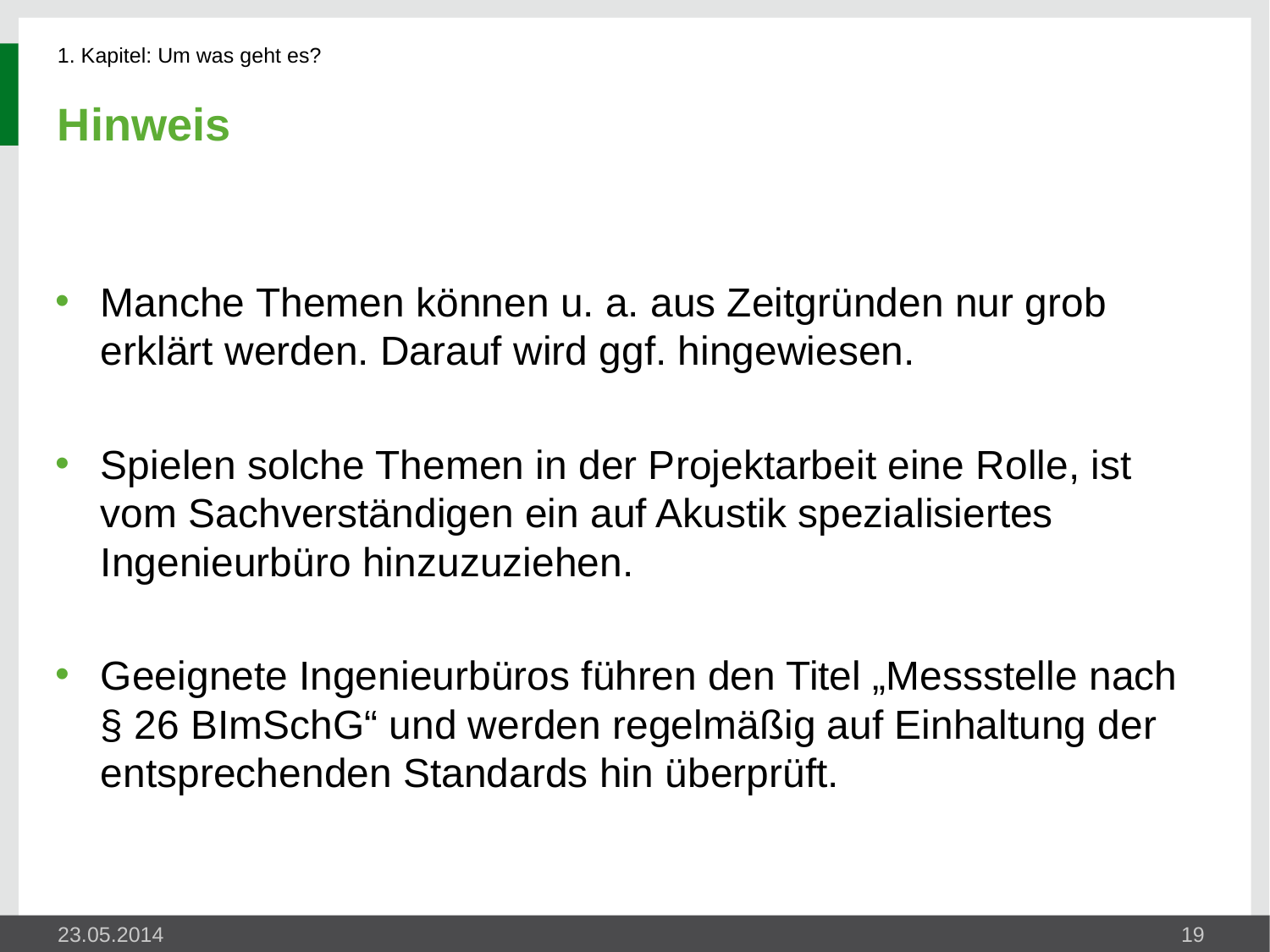

1. Kapitel: Um was geht es?

# Hinweis
Manche Themen können u. a. aus Zeitgründen nur grob erklärt werden. Darauf wird ggf. hingewiesen.

Spielen solche Themen in der Projektarbeit eine Rolle, ist vom Sachverständigen ein auf Akustik spezialisiertes Ingenieurbüro hinzuzuziehen.

Geeignete Ingenieurbüros führen den Titel „Messstelle nach § 26 BImSchG“ und werden regelmäßig auf Einhaltung der entsprechenden Standards hin überprüft.
23.05.2014
19